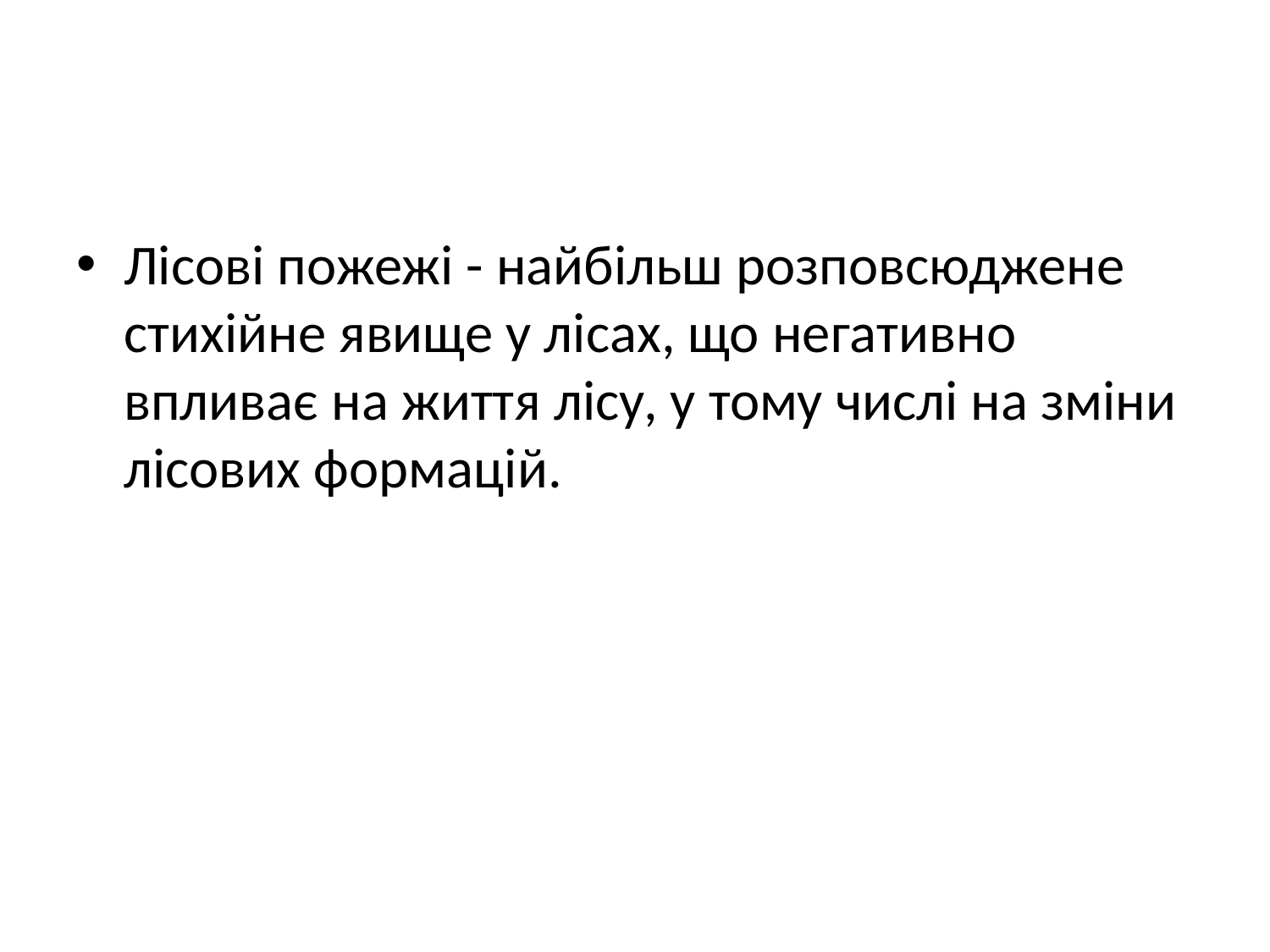

#
Лісові пожежі - найбільш розповсюджене стихійне явище у лісах, що негативно впливає на життя лісу, у тому числі на зміни лісових формацій.